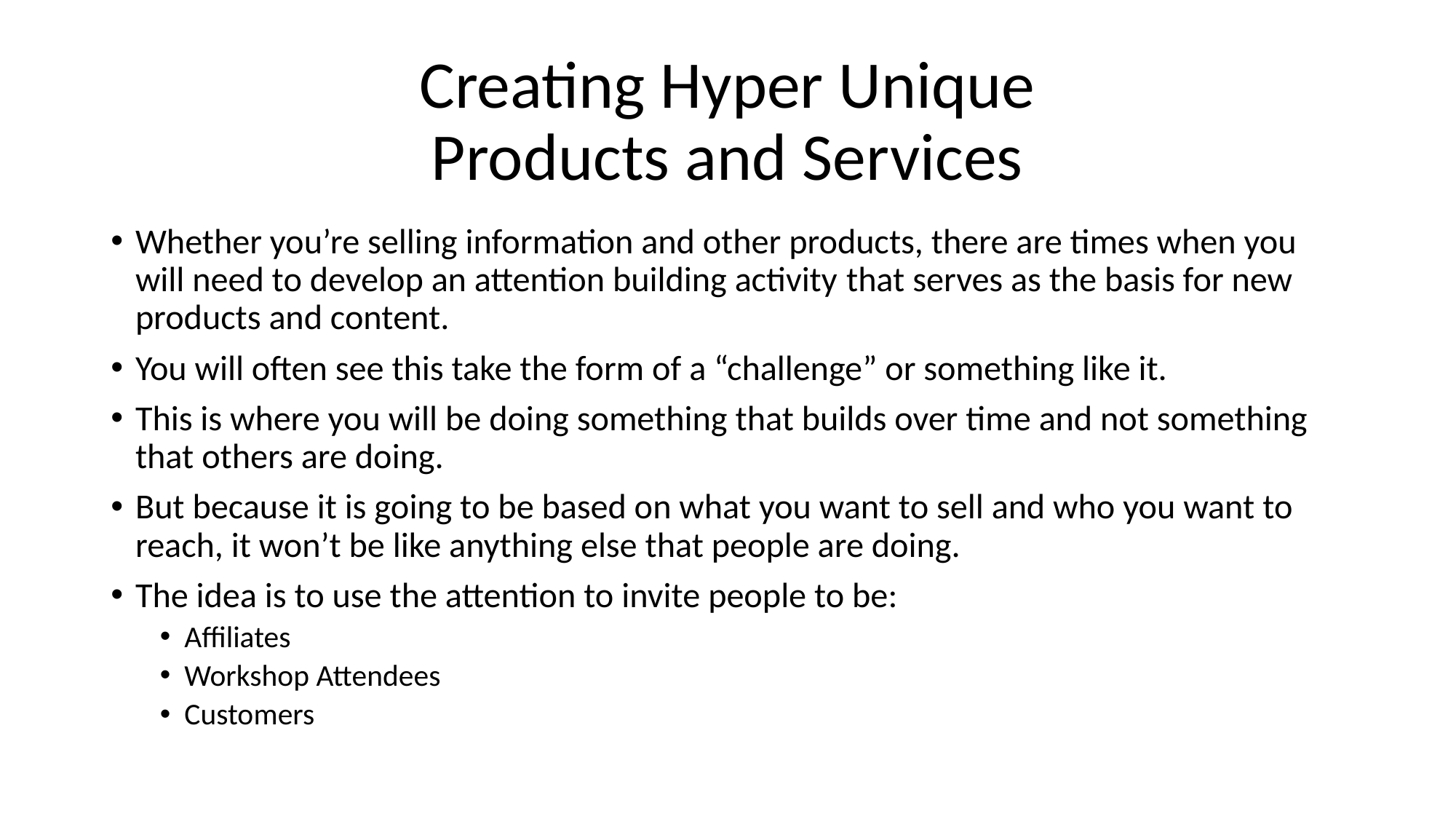

# Creating Hyper Unique Products and Services
Whether you’re selling information and other products, there are times when you will need to develop an attention building activity that serves as the basis for new products and content.
You will often see this take the form of a “challenge” or something like it.
This is where you will be doing something that builds over time and not something that others are doing.
But because it is going to be based on what you want to sell and who you want to reach, it won’t be like anything else that people are doing.
The idea is to use the attention to invite people to be:
Affiliates
Workshop Attendees
Customers